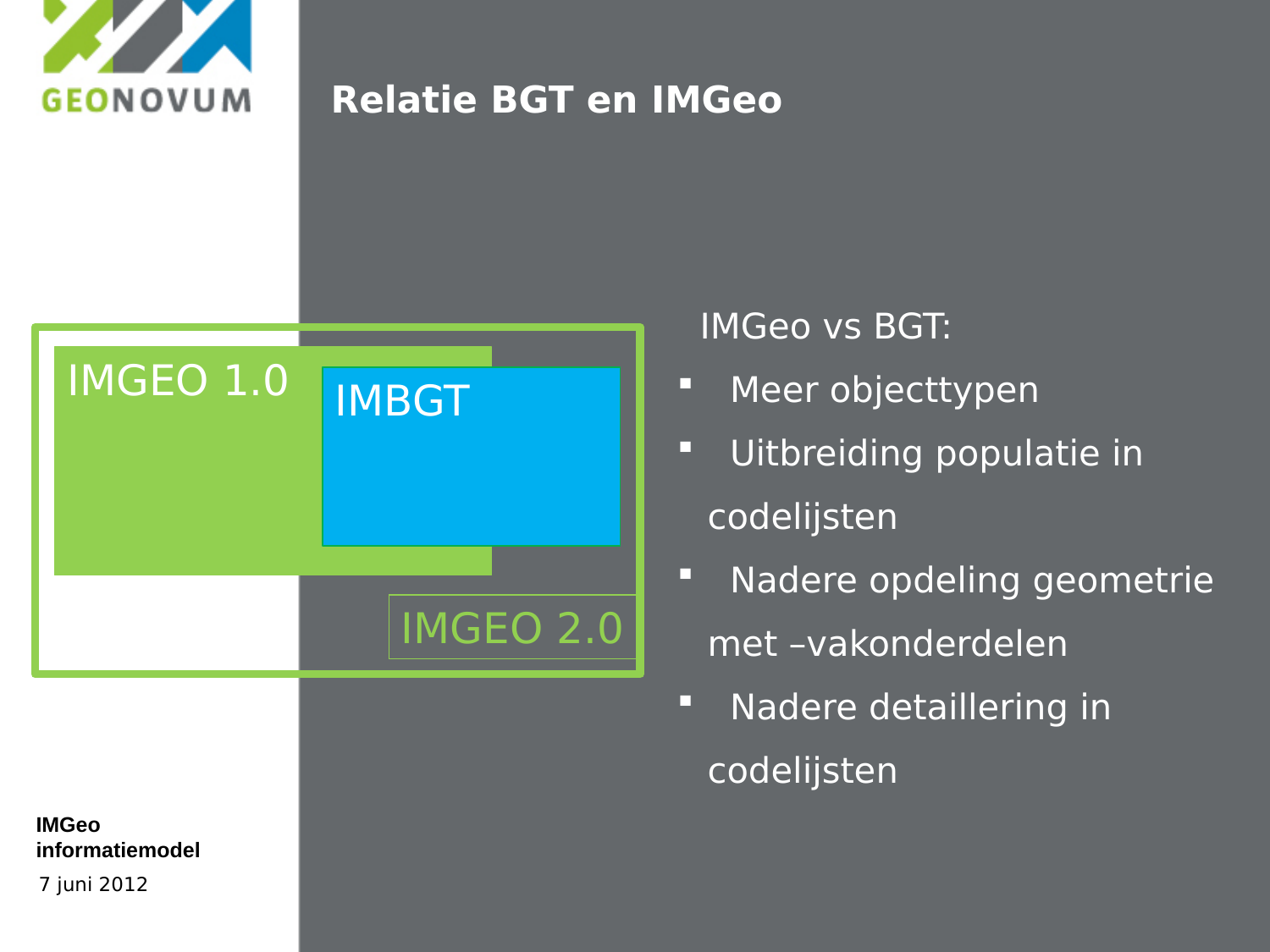

Relatie BGT en IMGeo
  IMGeo vs BGT:
  Meer objecttypen
  Uitbreiding populatie in codelijsten
  Nadere opdeling geometrie met –vakonderdelen
  Nadere detaillering in codelijsten

IMGEO 1.0
IMBGT
IMGEO 2.0
IMGeo informatiemodel
7 juni 2012